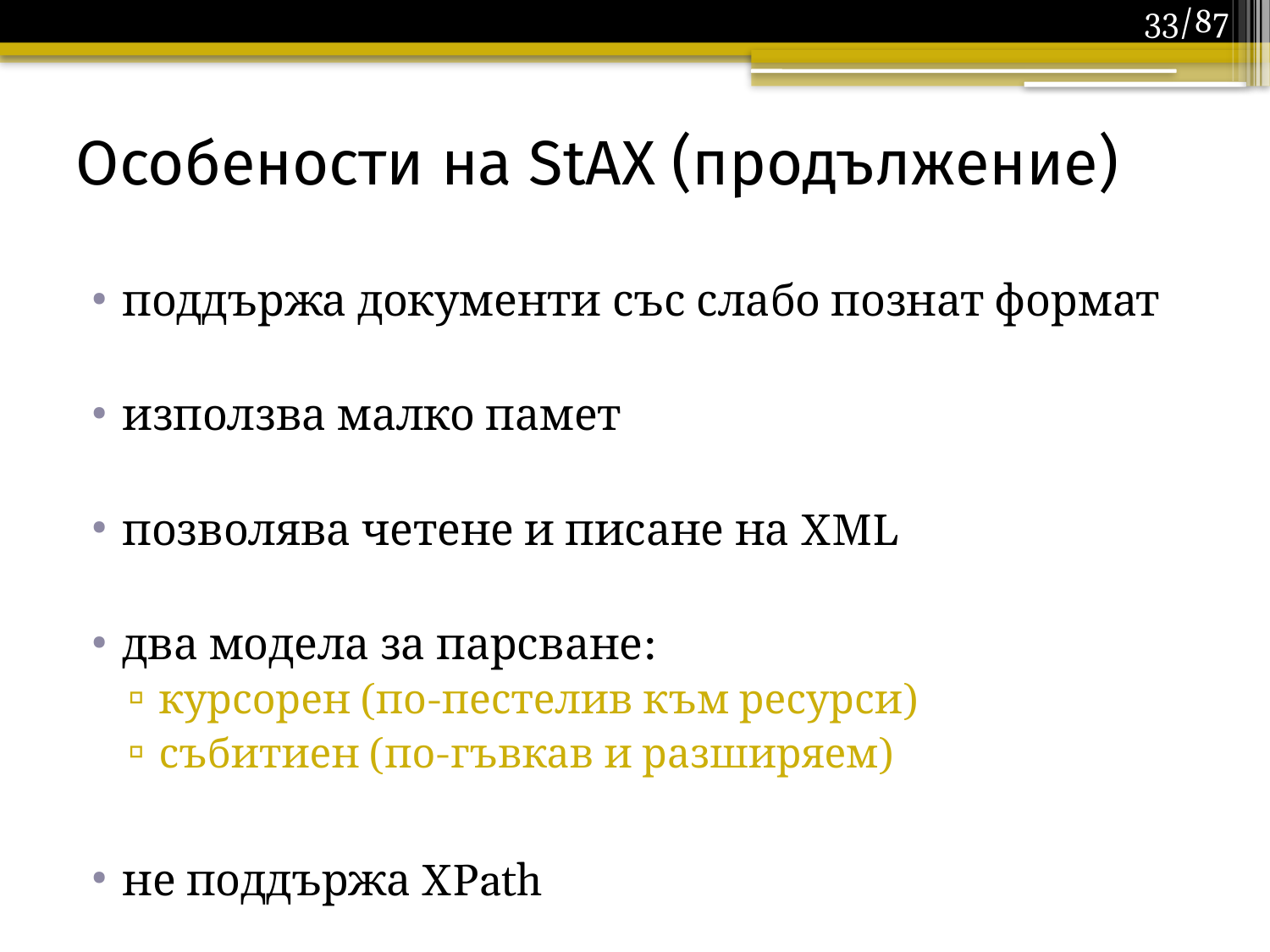

33/87
# Особености на StAX (продължение)
поддържа документи със слабо познат формат

използва малко памет

позволява четене и писане на XML

два модела за парсване:
курсорен (по-пестелив към ресурси)
събитиен (по-гъвкав и разширяем)

не поддържа XPath